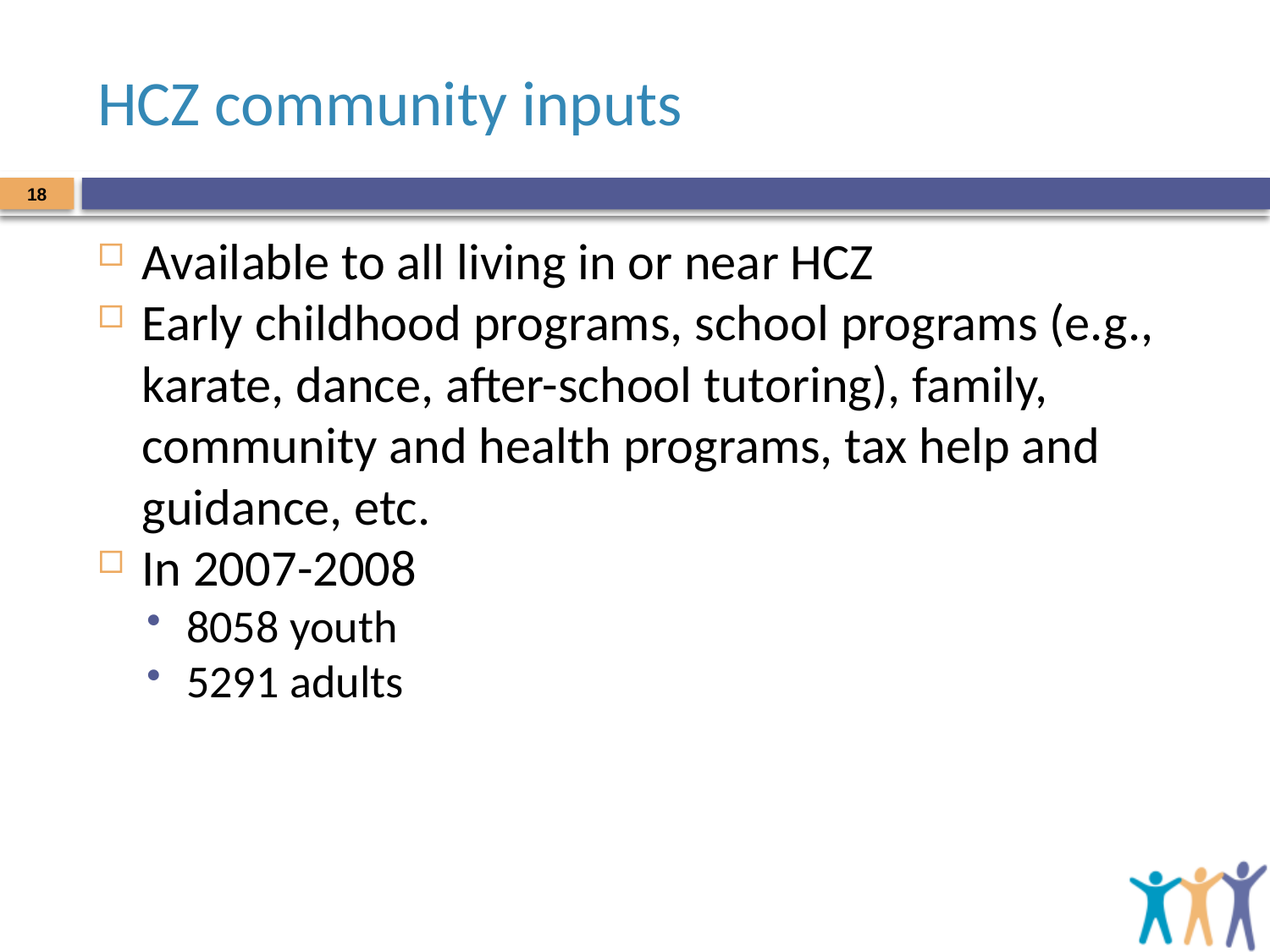

# HCZ community inputs
18
Available to all living in or near HCZ
Early childhood programs, school programs (e.g., karate, dance, after-school tutoring), family, community and health programs, tax help and guidance, etc.
In 2007-2008
8058 youth
5291 adults